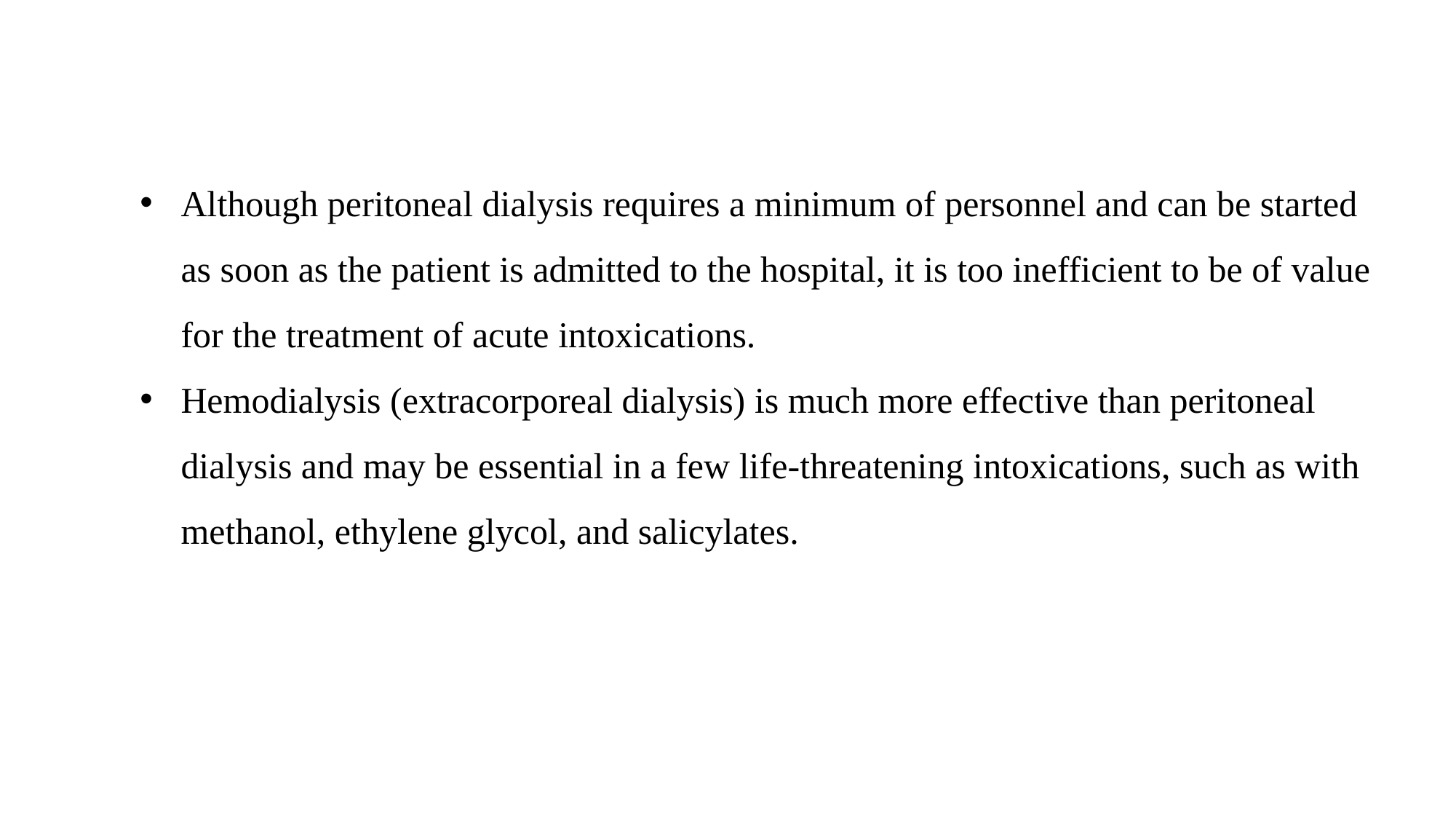

Although peritoneal dialysis requires a minimum of personnel and can be started as soon as the patient is admitted to the hospital, it is too inefficient to be of value for the treatment of acute intoxications.
Hemodialysis (extracorporeal dialysis) is much more effective than peritoneal dialysis and may be essential in a few life-threatening intoxications, such as with methanol, ethylene glycol, and salicylates.